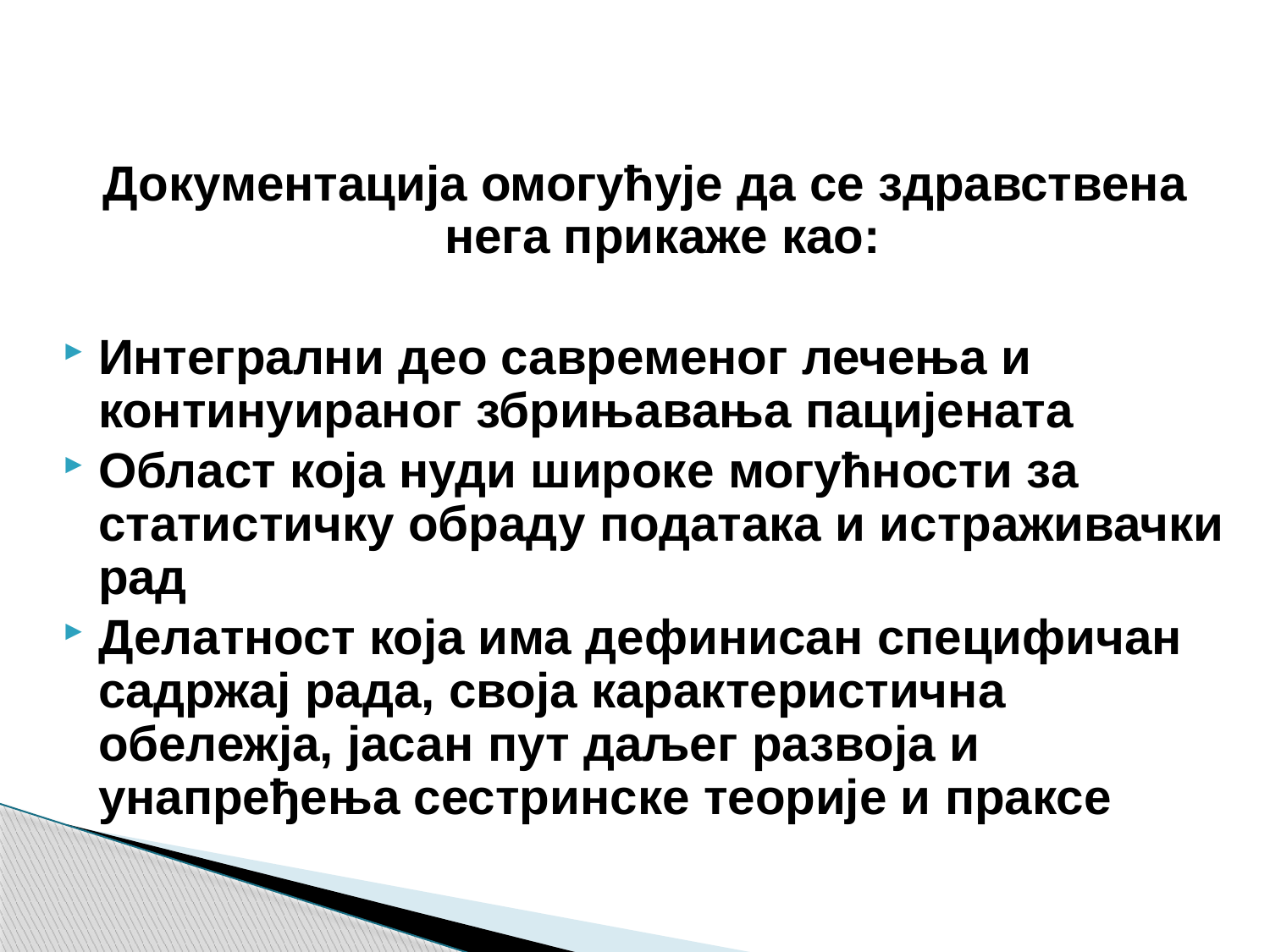

Документација омогућује да се здравствена нега прикаже као:

Интегрални део савременог лечења и континуираног збрињавања пацијената
Област која нуди широке могућности за статистичку обраду података и истраживачки рад
Делатност која има дефинисан специфичан садржај рада, своја карактеристична обележја, јасан пут даљег развоја и унапређења сестринске теорије и праксе